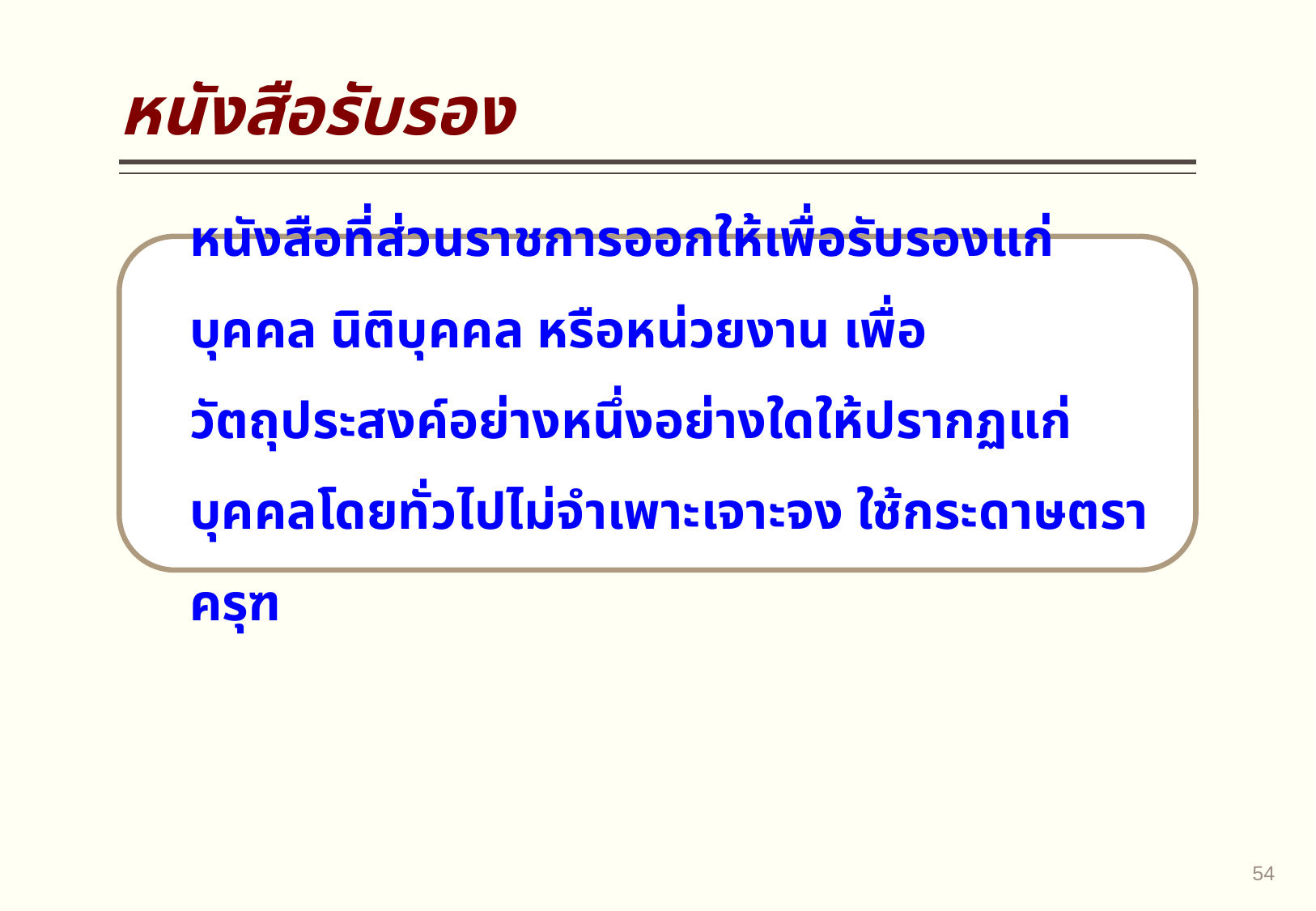

# หนังสือรับรอง
หนังสือที่ส่วนราชการออกให้เพื่อรับรองแก่บุคคล นิติบุคคล หรือหน่วยงาน เพื่อวัตถุประสงค์อย่างหนึ่งอย่างใดให้ปรากฏแก่บุคคลโดยทั่วไปไม่จำเพาะเจาะจง ใช้กระดาษตราครุฑ
54